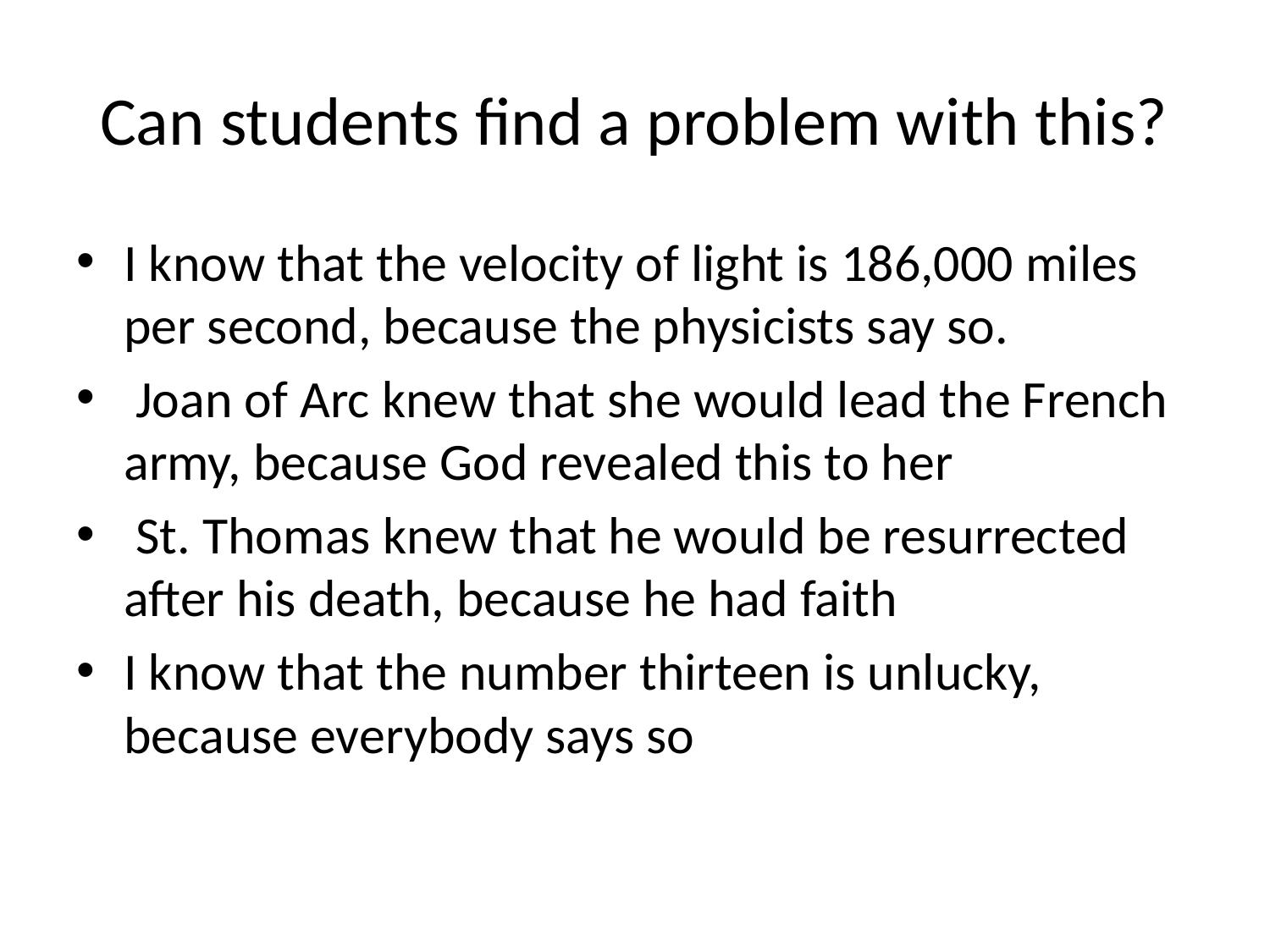

# Can students find a problem with this?
I know that the velocity of light is 186,000 miles per second, because the physicists say so.
 Joan of Arc knew that she would lead the French army, because God revealed this to her
 St. Thomas knew that he would be resurrected after his death, because he had faith
I know that the number thirteen is unlucky, because everybody says so